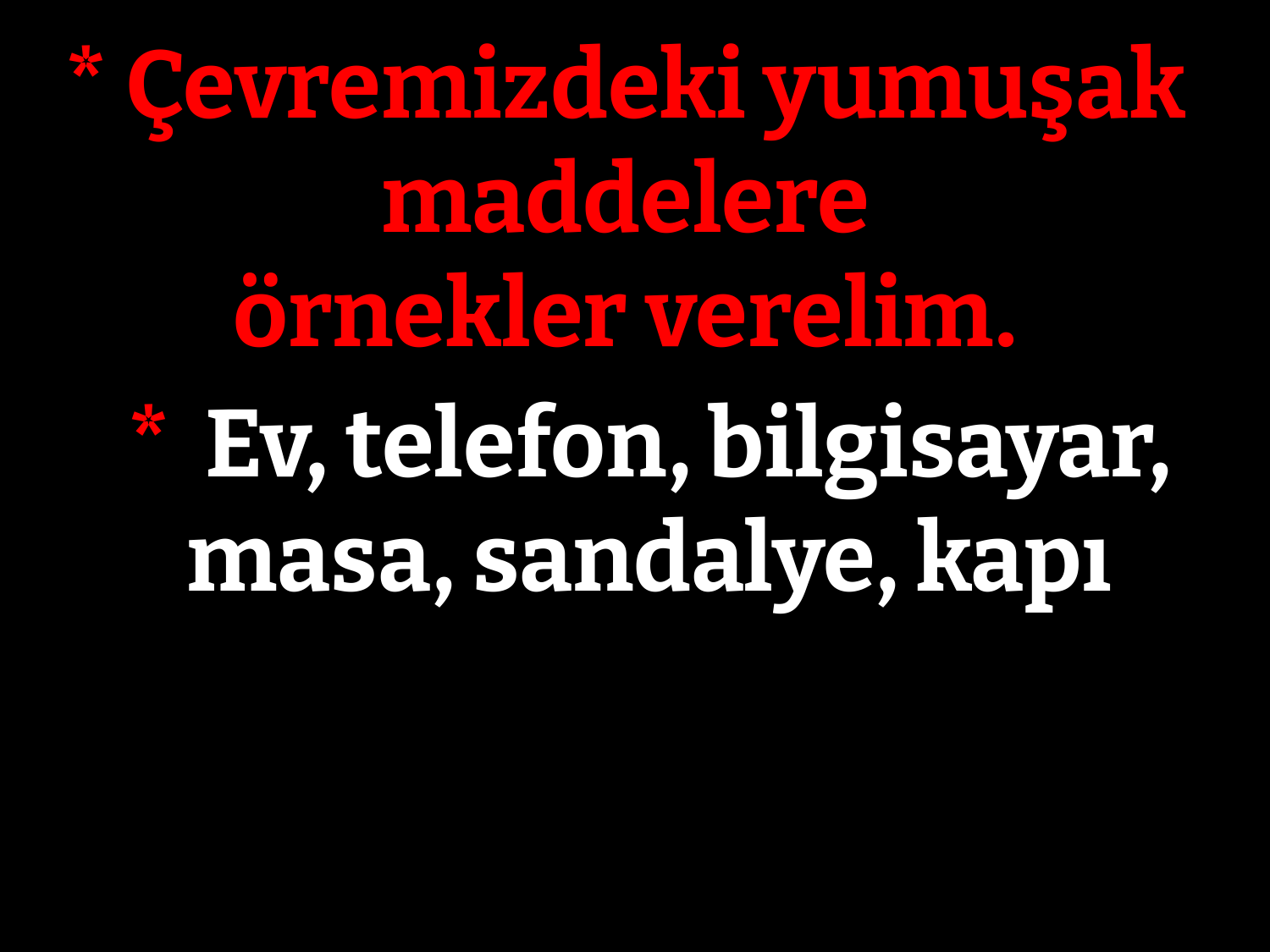

* Çevremizdeki yumuşak maddelere
örnekler verelim.
*  Ev, telefon, bilgisayar, masa, sandalye, kapı